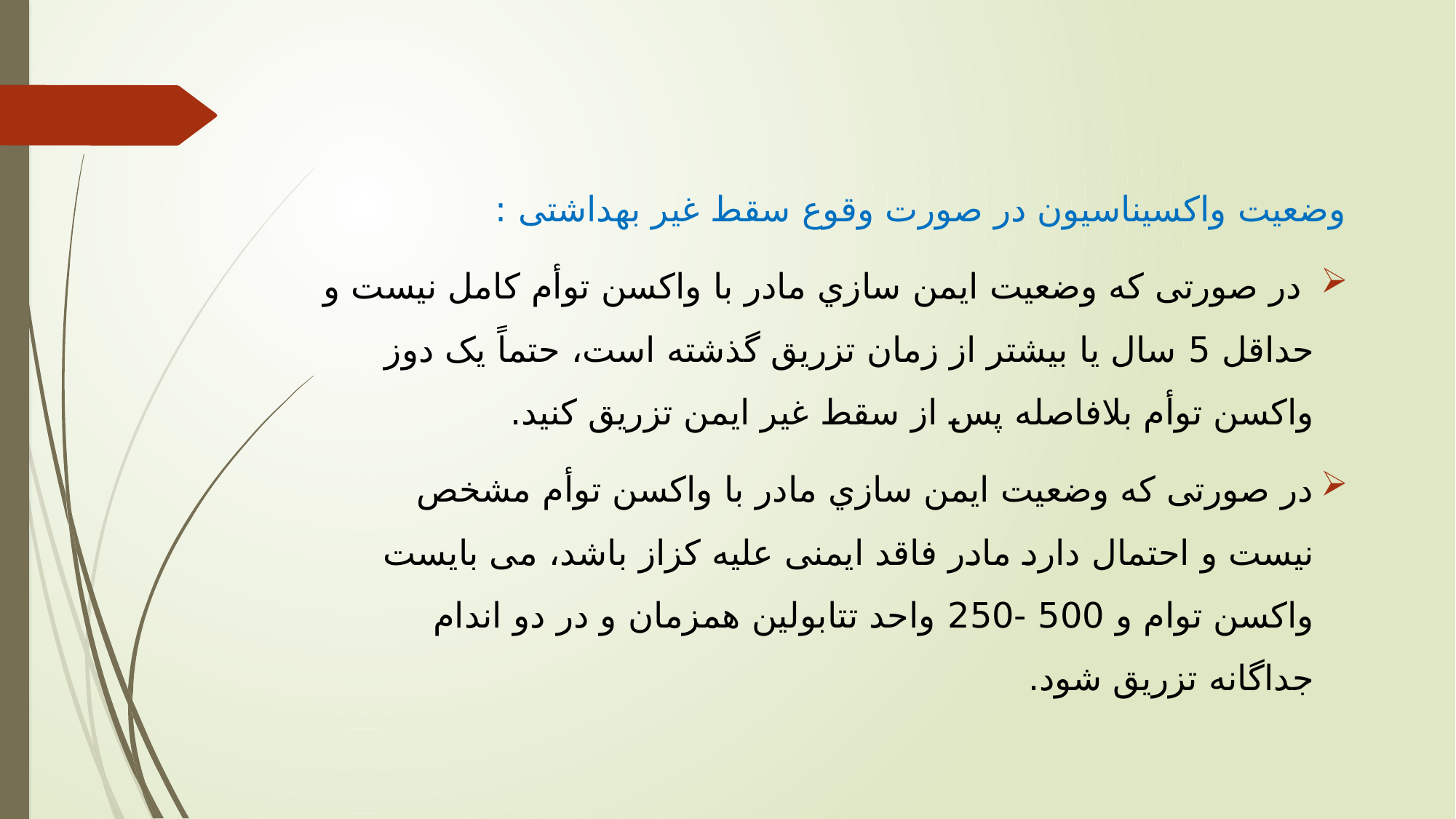

وضعیت واکسیناسیون در صورت وقوع سقط غیر بهداشتی :
 در صورتی كه وضعیت ايمن سازي مادر با واكسن توأم كامل نیست و حداقل 5 سال يا بیشتر از زمان تزريق گذشته است، حتماً يک دوز واكسن توأم بلافاصله پس از سقط غیر ايمن تزريق كنید.
در صورتی كه وضعیت ايمن سازي مادر با واكسن توأم مشخص نیست و احتمال دارد مادر فاقد ايمنی علیه كزاز باشد، می بايست واكسن توام و 500 -250 واحد تتابولین همزمان و در دو اندام جداگانه تزريق شود.